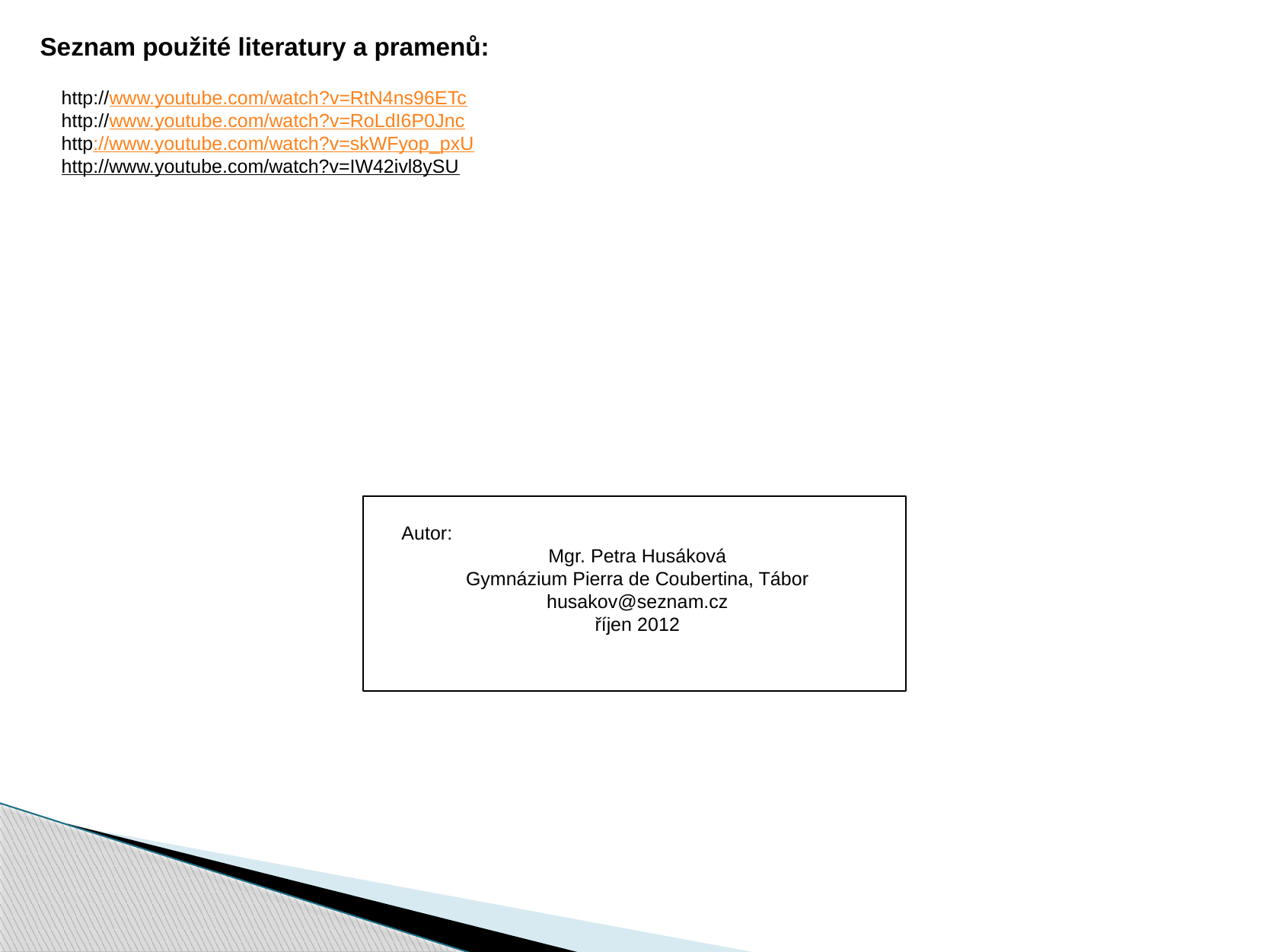

Seznam použité literatury a pramenů:
http://www.youtube.com/watch?v=RtN4ns96ETc
http://www.youtube.com/watch?v=RoLdI6P0Jnc
http://www.youtube.com/watch?v=skWFyop_pxU
http://www.youtube.com/watch?v=IW42ivl8ySU

Autor:
Mgr. Petra Husáková
Gymnázium Pierra de Coubertina, Tábor
husakov@seznam.cz
říjen 2012